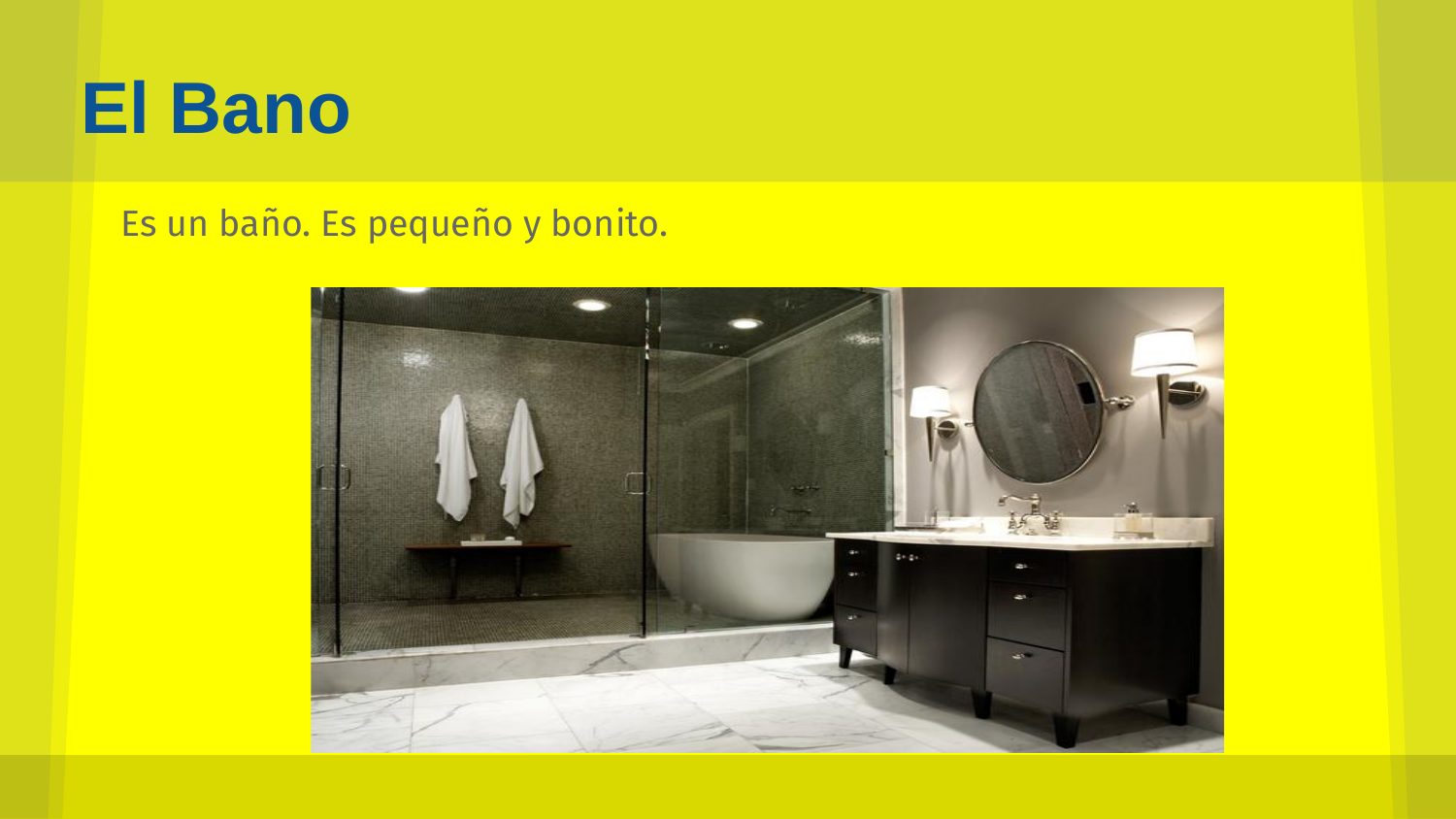

# El Bano
 Es un baño. Es pequeño y bonito.